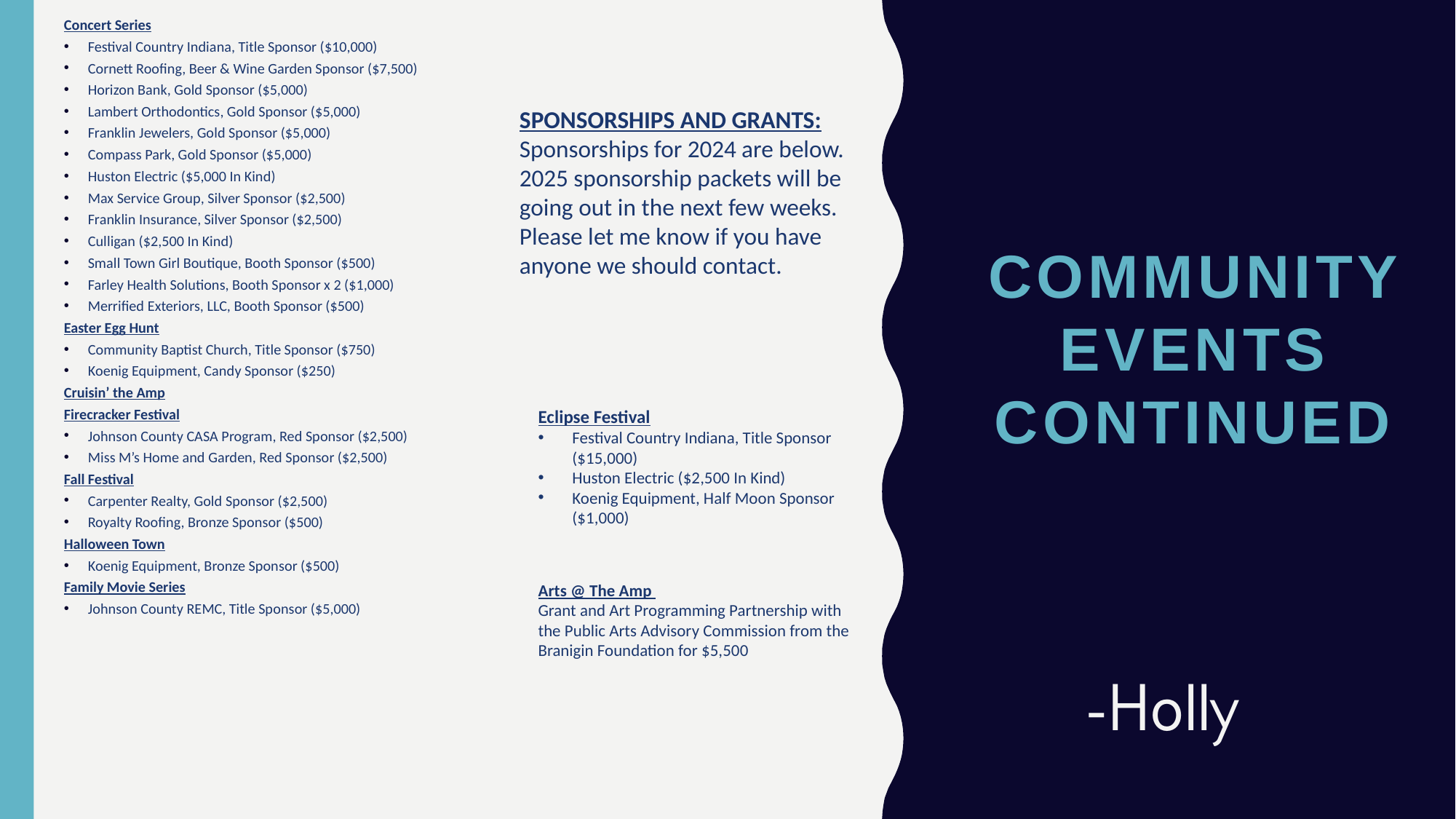

Concert Series
Festival Country Indiana, Title Sponsor ($10,000)
Cornett Roofing, Beer & Wine Garden Sponsor ($7,500)
Horizon Bank, Gold Sponsor ($5,000)
Lambert Orthodontics, Gold Sponsor ($5,000)
Franklin Jewelers, Gold Sponsor ($5,000)
Compass Park, Gold Sponsor ($5,000)
Huston Electric ($5,000 In Kind)
Max Service Group, Silver Sponsor ($2,500)
Franklin Insurance, Silver Sponsor ($2,500)
Culligan ($2,500 In Kind)
Small Town Girl Boutique, Booth Sponsor ($500)
Farley Health Solutions, Booth Sponsor x 2 ($1,000)
Merrified Exteriors, LLC, Booth Sponsor ($500)
Easter Egg Hunt
Community Baptist Church, Title Sponsor ($750)
Koenig Equipment, Candy Sponsor ($250)
Cruisin’ the Amp
Firecracker Festival
Johnson County CASA Program, Red Sponsor ($2,500)
Miss M’s Home and Garden, Red Sponsor ($2,500)
Fall Festival
Carpenter Realty, Gold Sponsor ($2,500)
Royalty Roofing, Bronze Sponsor ($500)
Halloween Town
Koenig Equipment, Bronze Sponsor ($500)
Family Movie Series
Johnson County REMC, Title Sponsor ($5,000)

SPONSORSHIPS AND GRANTS:
Sponsorships for 2024 are below.  2025 sponsorship packets will be going out in the next few weeks.  Please let me know if you have anyone we should contact.
# Community events continued
Eclipse Festival
Festival Country Indiana, Title Sponsor ($15,000)
Huston Electric ($2,500 In Kind)
Koenig Equipment, Half Moon Sponsor ($1,000)
Arts @ The Amp
Grant and Art Programming Partnership with the Public Arts Advisory Commission from the Branigin Foundation for $5,500

-Holly